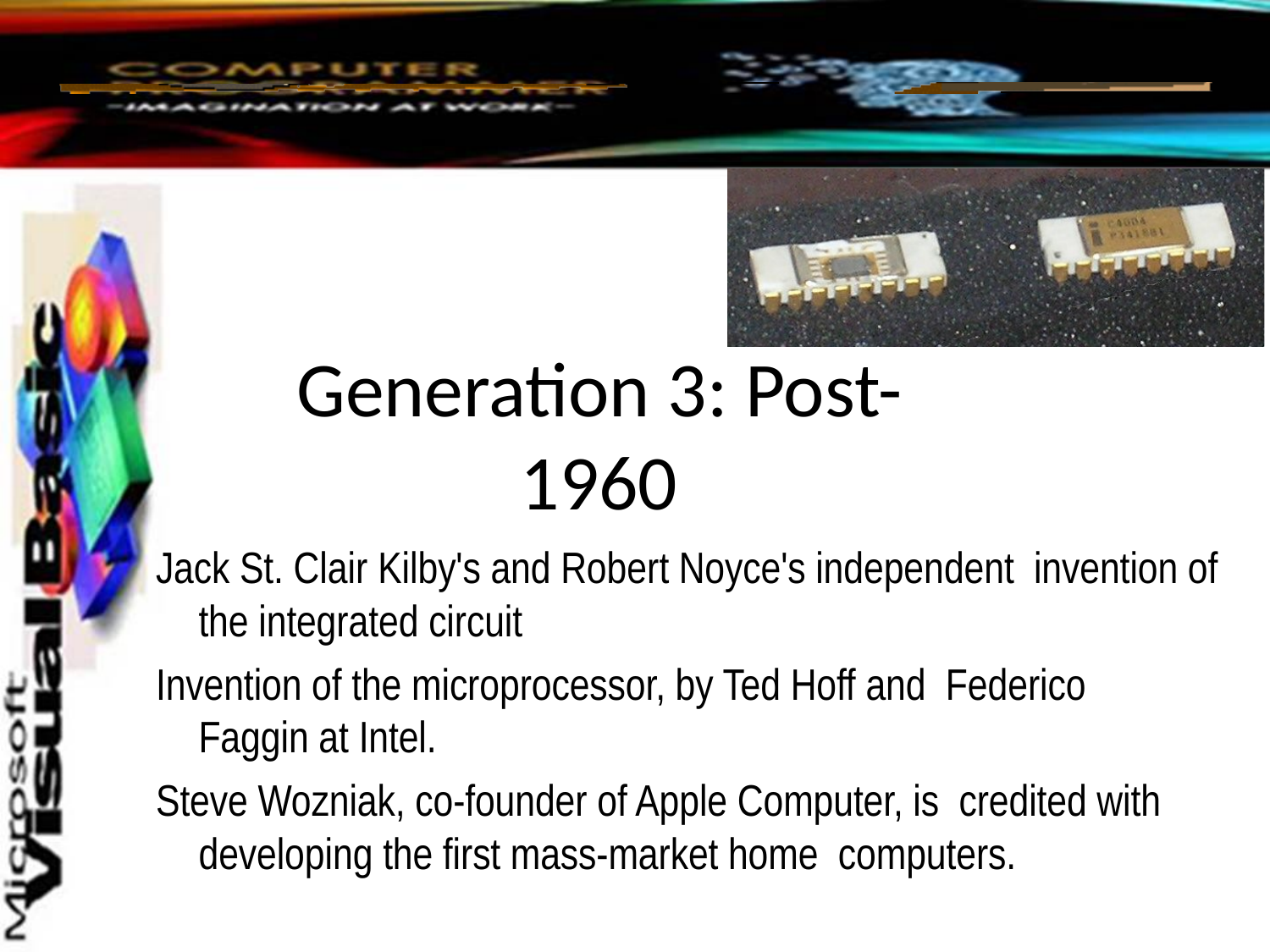

# Generation 3: Post-1960
Jack St. Clair Kilby's and Robert Noyce's independent  invention of the integrated circuit
Invention of the microprocessor, by Ted Hoff and  Federico Faggin at Intel.
Steve Wozniak, co-founder of Apple Computer, is  credited with developing the first mass-market home  computers.